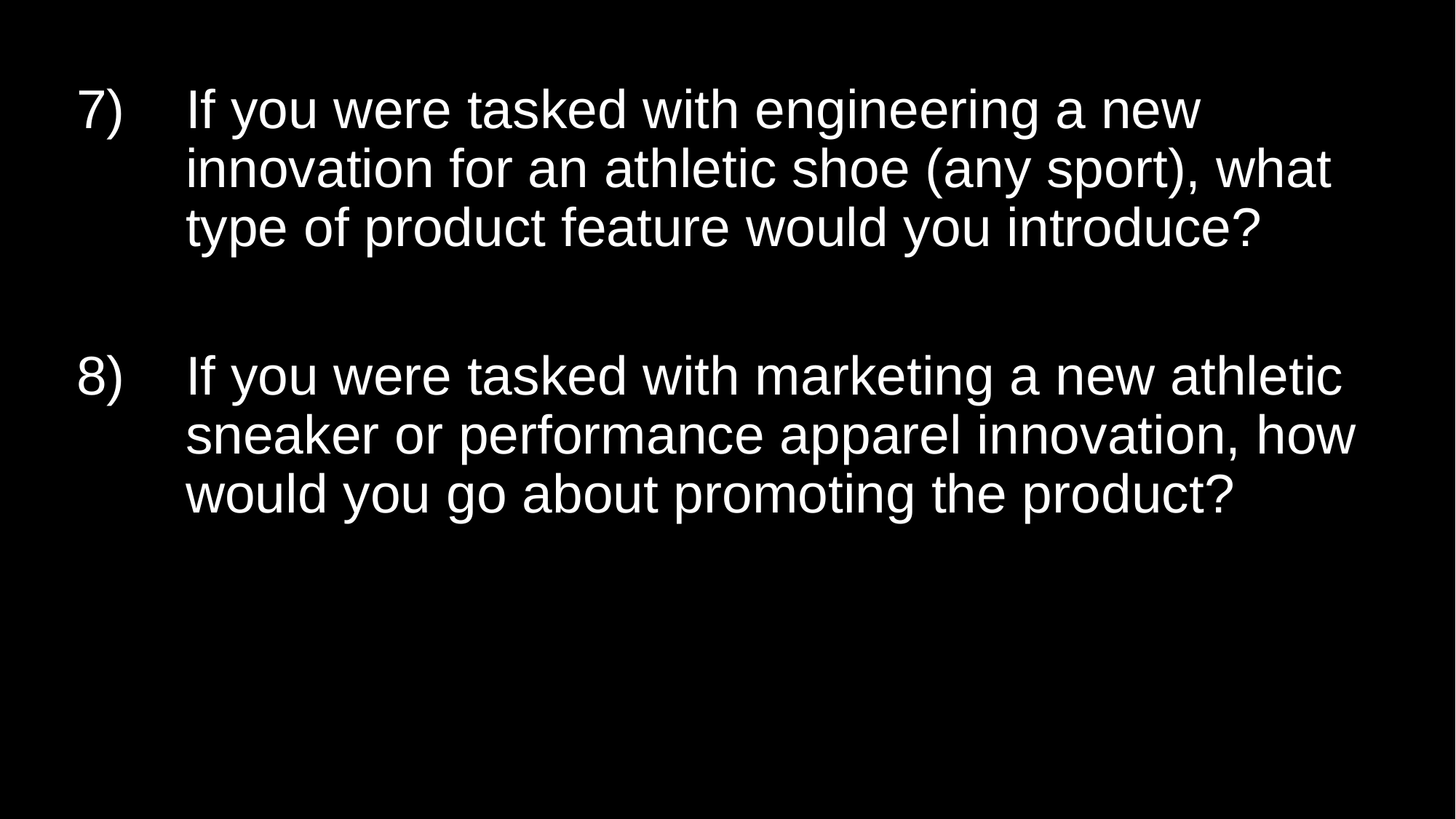

If you were tasked with engineering a new innovation for an athletic shoe (any sport), what type of product feature would you introduce?

If you were tasked with marketing a new athletic sneaker or performance apparel innovation, how would you go about promoting the product?